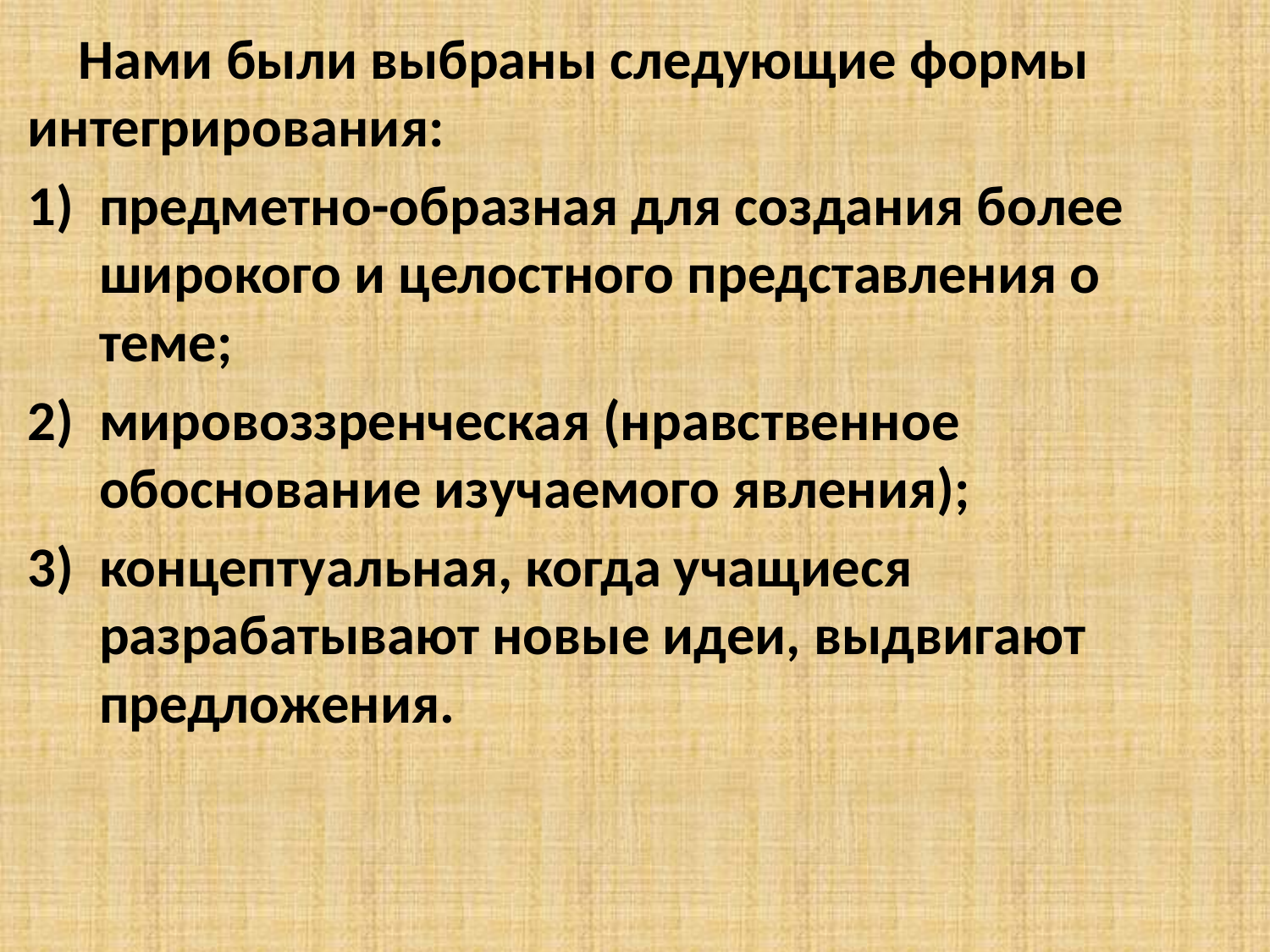

Нами были выбраны следующие формы интегрирования:
предметно-образная для создания более широкого и целостного представления о теме;
мировоззренческая (нравственное обоснование изучаемого явления);
концептуальная, когда учащиеся разрабатывают новые идеи, выдвигают предложения.